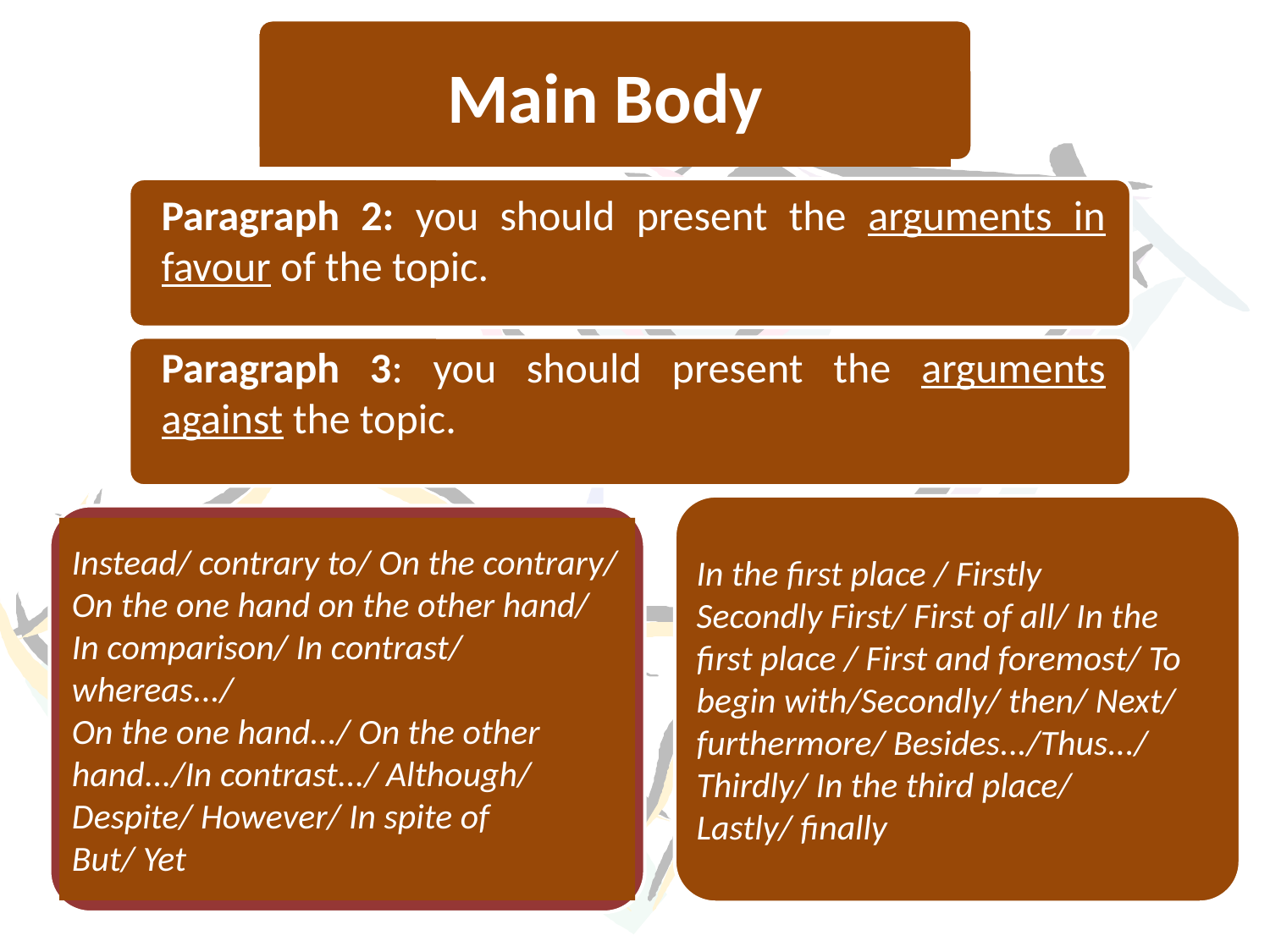

Main Body

Paragraph 2: you should present the arguments in favour of the topic.

Paragraph 3: you should present the arguments against the topic.

In the first place / Firstly
Secondly First/ First of all/ In the first place / First and foremost/ To begin with/Secondly/ then/ Next/ furthermore/ Besides.../Thus.../ Thirdly/ In the third place/
Lastly/ finally

Instead/ contrary to/ On the contrary/ On the one hand on the other hand/ In comparison/ In contrast/ whereas.../
On the one hand.../ On the other hand.../In contrast.../ Although/ Despite/ However/ In spite of
But/ Yet